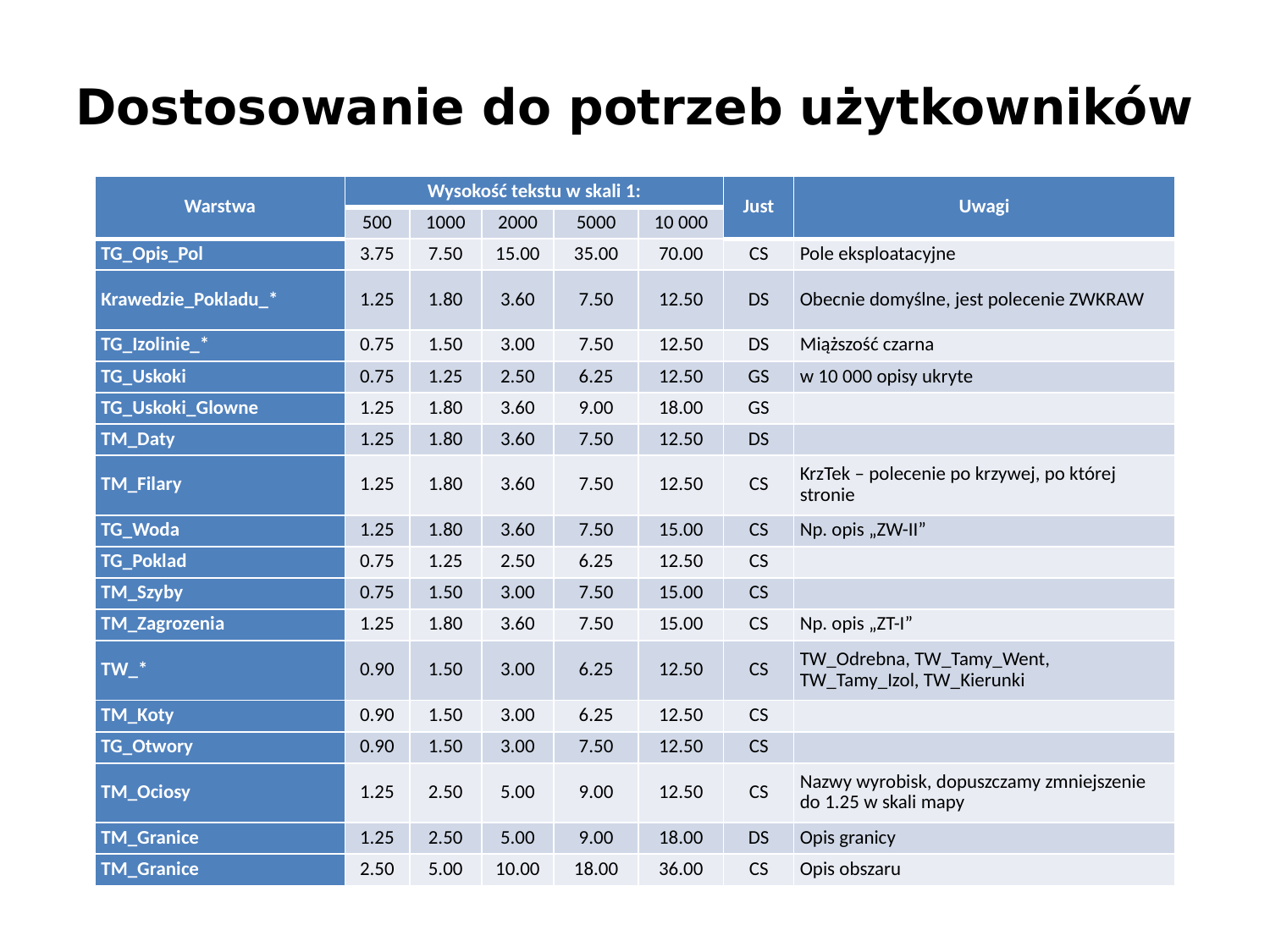

Dostosowanie do potrzeb użytkowników
| Warstwa | Wysokość tekstu w skali 1: |  |  |  |  | Just | Uwagi |
| --- | --- | --- | --- | --- | --- | --- | --- |
|  | 500 | 1000 | 2000 | 5000 | 10 000 |  |  |
| TG\_Opis\_Pol | 3.75 | 7.50 | 15.00 | 35.00 | 70.00 | CS | Pole eksploatacyjne |
| Krawedzie\_Pokladu\_\* | 1.25 | 1.80 | 3.60 | 7.50 | 12.50 | DS | Obecnie domyślne, jest polecenie ZWKRAW |
| TG\_Izolinie\_\* | 0.75 | 1.50 | 3.00 | 7.50 | 12.50 | DS | Miąższość czarna |
| TG\_Uskoki | 0.75 | 1.25 | 2.50 | 6.25 | 12.50 | GS | w 10 000 opisy ukryte |
| TG\_Uskoki\_Glowne | 1.25 | 1.80 | 3.60 | 9.00 | 18.00 | GS |  |
| TM\_Daty | 1.25 | 1.80 | 3.60 | 7.50 | 12.50 | DS |  |
| TM\_Filary | 1.25 | 1.80 | 3.60 | 7.50 | 12.50 | CS | KrzTek – polecenie po krzywej, po której stronie |
| TG\_Woda | 1.25 | 1.80 | 3.60 | 7.50 | 15.00 | CS | Np. opis „ZW-II” |
| TG\_Poklad | 0.75 | 1.25 | 2.50 | 6.25 | 12.50 | CS |  |
| TM\_Szyby | 0.75 | 1.50 | 3.00 | 7.50 | 15.00 | CS |  |
| TM\_Zagrozenia | 1.25 | 1.80 | 3.60 | 7.50 | 15.00 | CS | Np. opis „ZT-I” |
| TW\_\* | 0.90 | 1.50 | 3.00 | 6.25 | 12.50 | CS | TW\_Odrebna, TW\_Tamy\_Went, TW\_Tamy\_Izol, TW\_Kierunki |
| TM\_Koty | 0.90 | 1.50 | 3.00 | 6.25 | 12.50 | CS |  |
| TG\_Otwory | 0.90 | 1.50 | 3.00 | 7.50 | 12.50 | CS |  |
| TM\_Ociosy | 1.25 | 2.50 | 5.00 | 9.00 | 12.50 | CS | Nazwy wyrobisk, dopuszczamy zmniejszenie do 1.25 w skali mapy |
| TM\_Granice | 1.25 | 2.50 | 5.00 | 9.00 | 18.00 | DS | Opis granicy |
| TM\_Granice | 2.50 | 5.00 | 10.00 | 18.00 | 36.00 | CS | Opis obszaru |